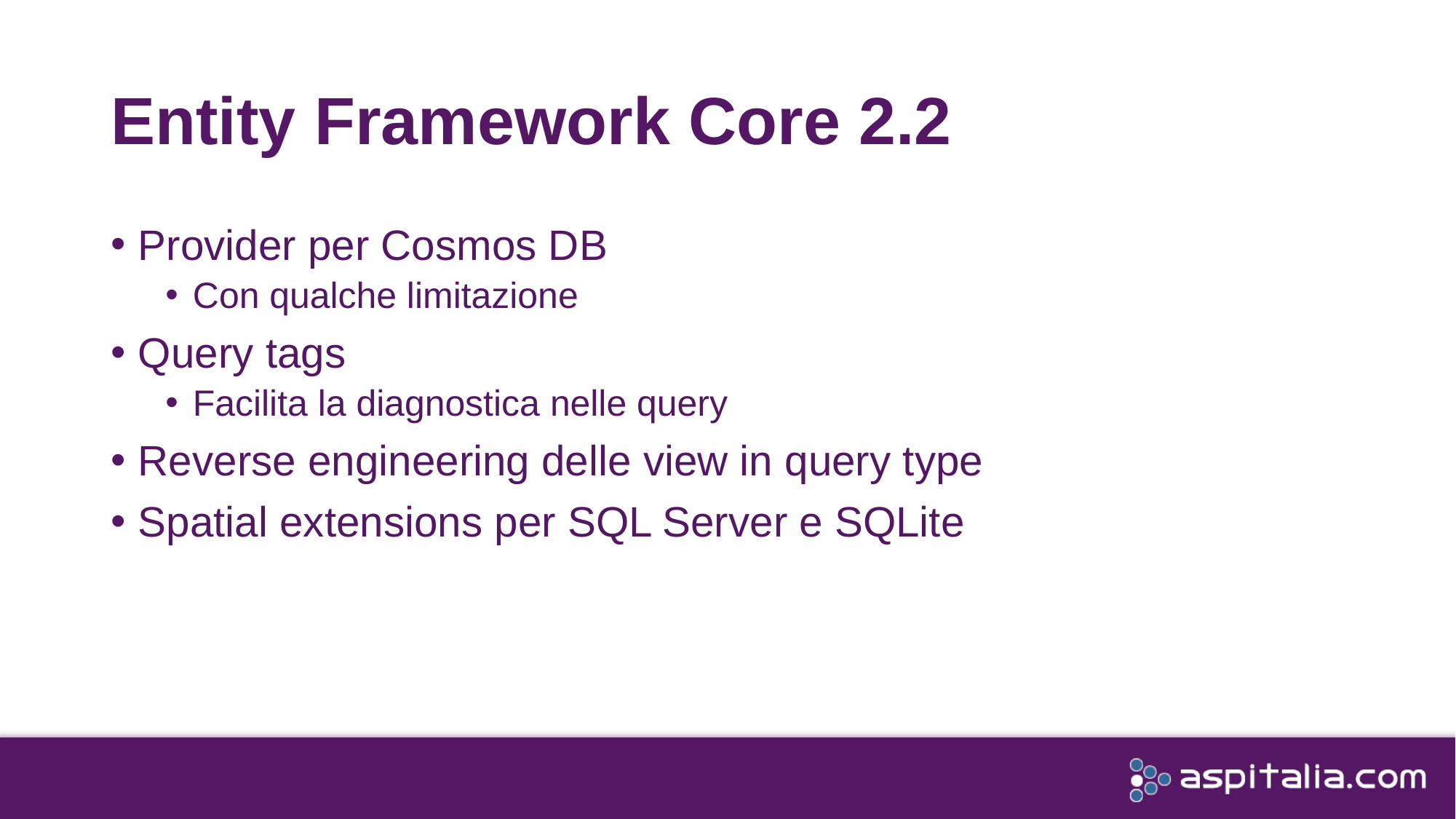

# Entity Framework Core 2.2
Provider per Cosmos DB
Con qualche limitazione
Query tags
Facilita la diagnostica nelle query
Reverse engineering delle view in query type
Spatial extensions per SQL Server e SQLite